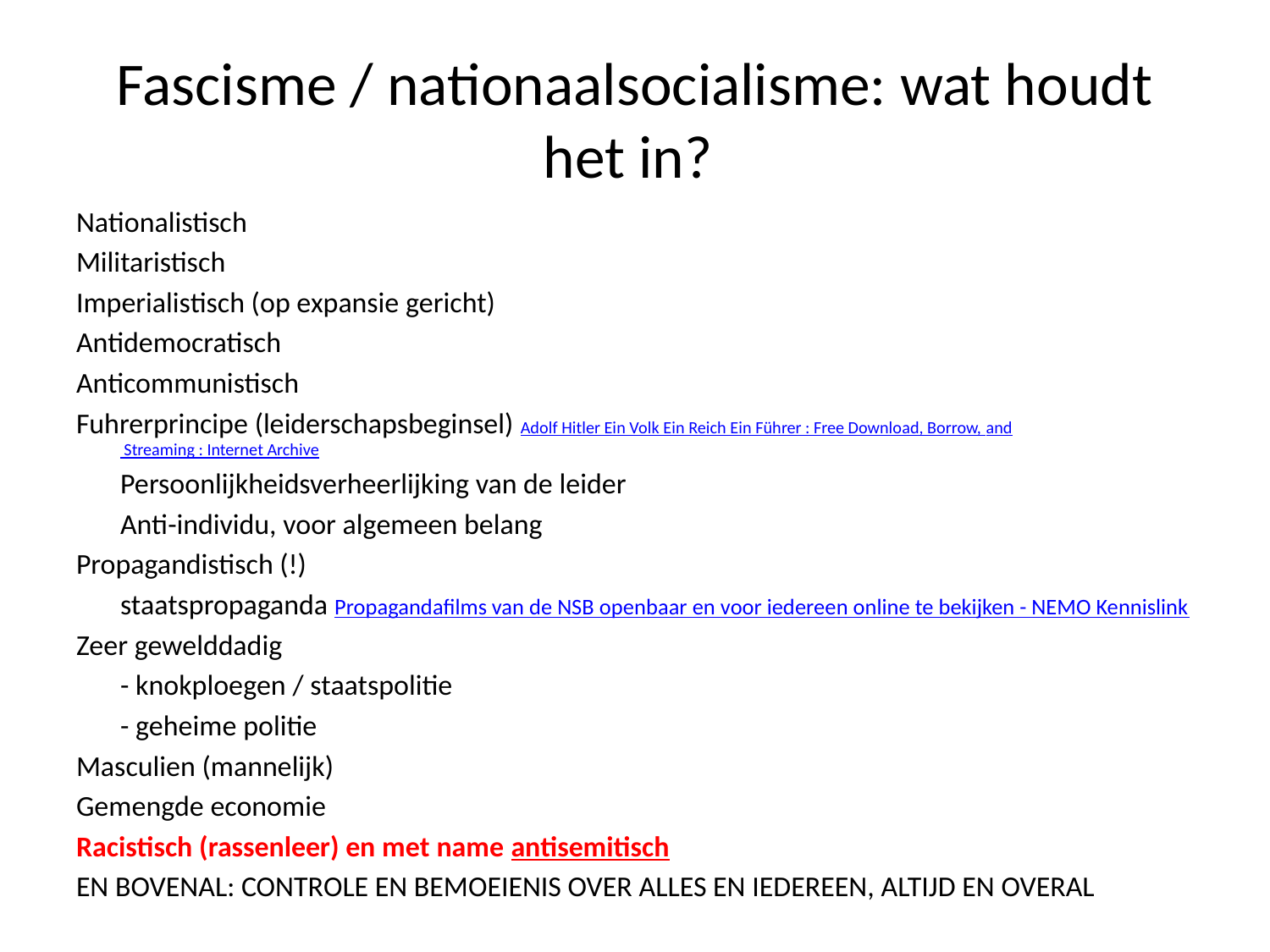

# Fascisme / nationaalsocialisme: wat houdt het in?
Nationalistisch
Militaristisch
Imperialistisch (op expansie gericht)
Antidemocratisch
Anticommunistisch
Fuhrerprincipe (leiderschapsbeginsel) Adolf Hitler Ein Volk Ein Reich Ein Führer : Free Download, Borrow, and Streaming : Internet Archive
	Persoonlijkheidsverheerlijking van de leider
	Anti-individu, voor algemeen belang
Propagandistisch (!)
	staatspropaganda Propagandafilms van de NSB openbaar en voor iedereen online te bekijken - NEMO Kennislink
Zeer gewelddadig
	- knokploegen / staatspolitie
	- geheime politie
Masculien (mannelijk)
Gemengde economie
Racistisch (rassenleer) en met name antisemitisch
EN BOVENAL: CONTROLE EN BEMOEIENIS OVER ALLES EN IEDEREEN, ALTIJD EN OVERAL